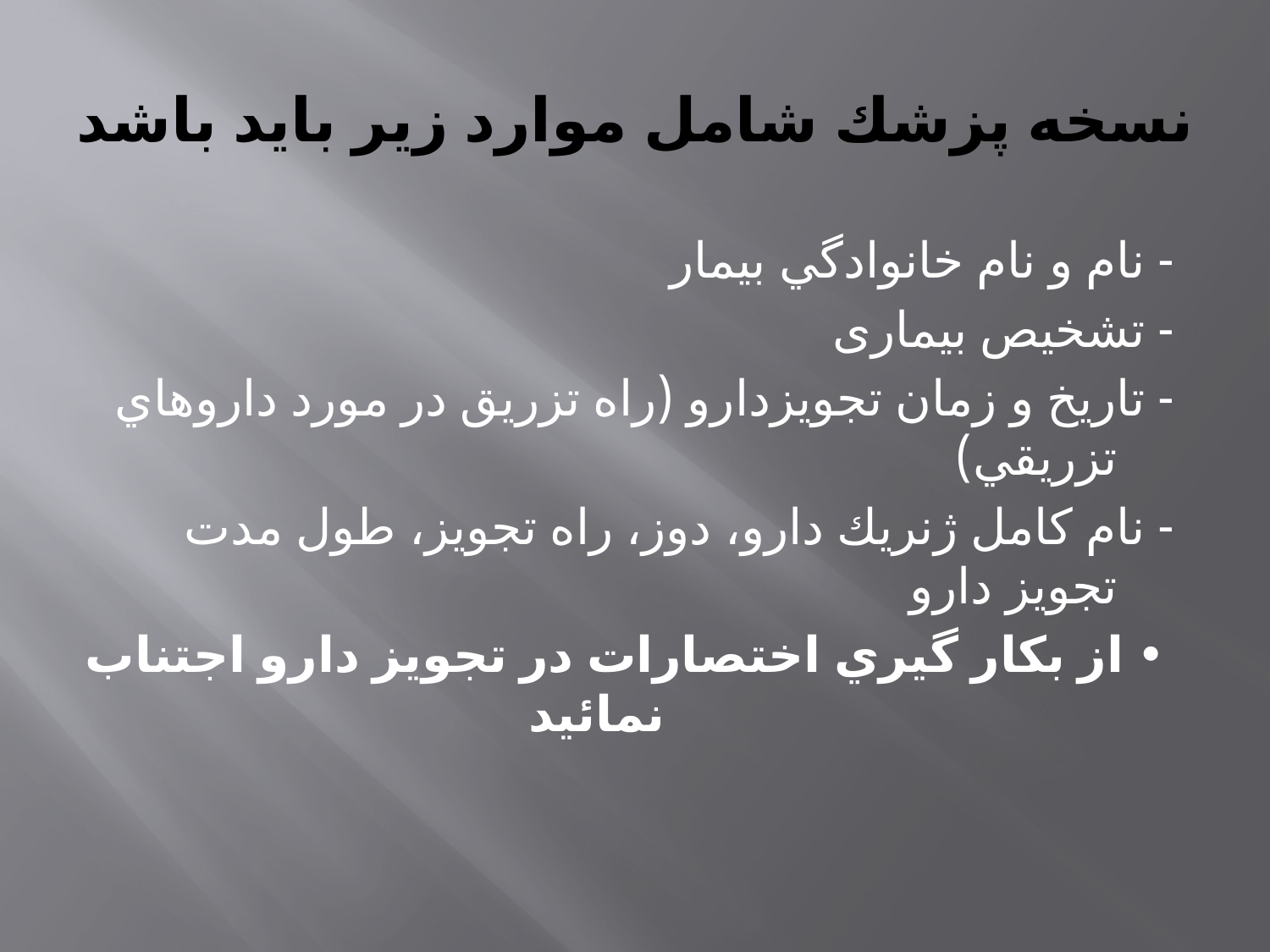

# نسخه پزشك شامل موارد زير بايد باشد
- نام و نام خانوادگي بيمار
- تشخيص بيماری
- تاريخ و زمان تجويزدارو (راه تزريق در مورد داروهاي تزريقي)
- نام كامل ژنريك دارو، دوز، راه تجويز، طول مدت تجويز دارو
• از بكار گيري اختصارات در تجويز دارو اجتناب نمائيد